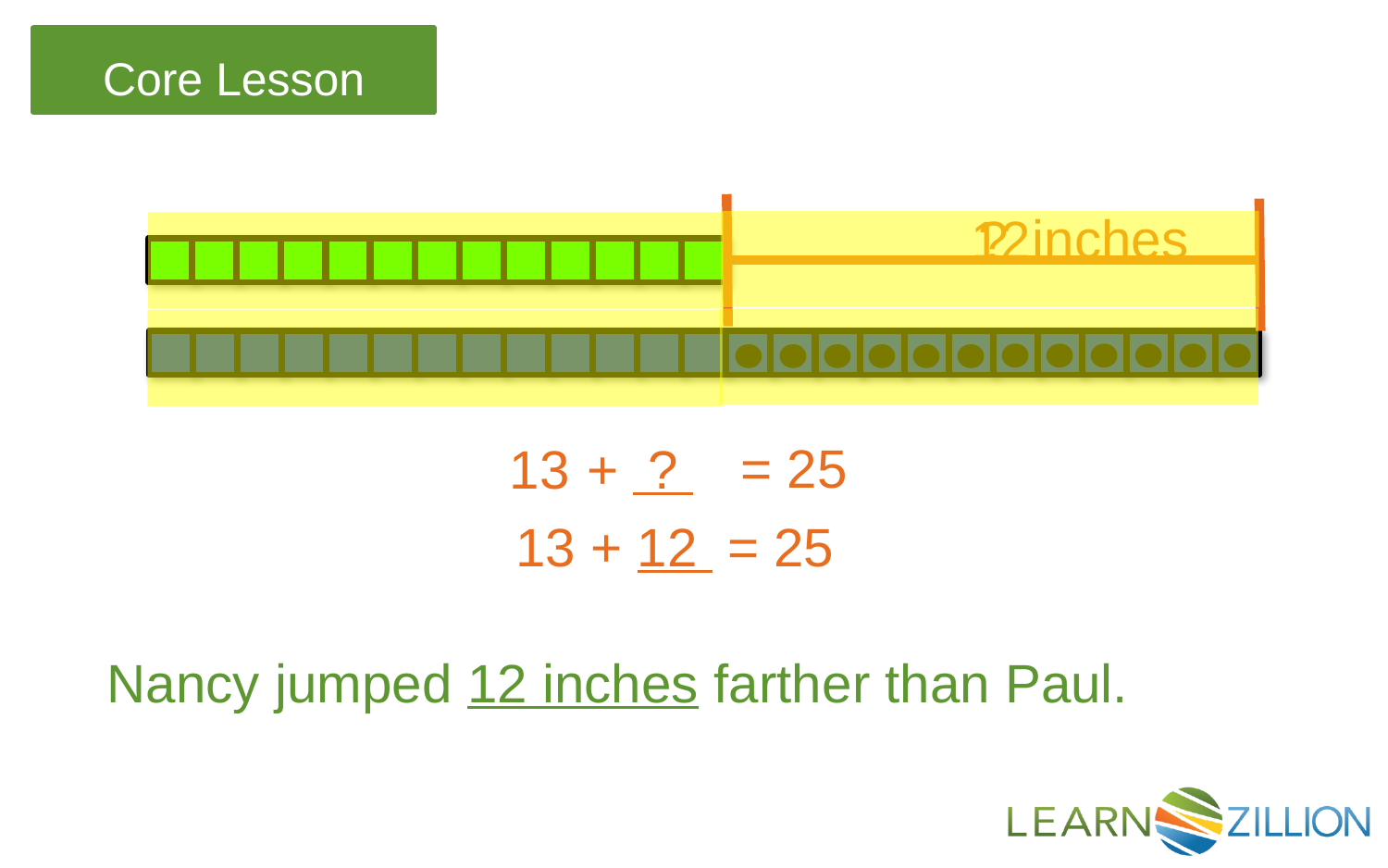

inches
12
?

= 25
13
+  ?
13 + 12  = 25
Nancy jumped 12 inches farther than Paul.